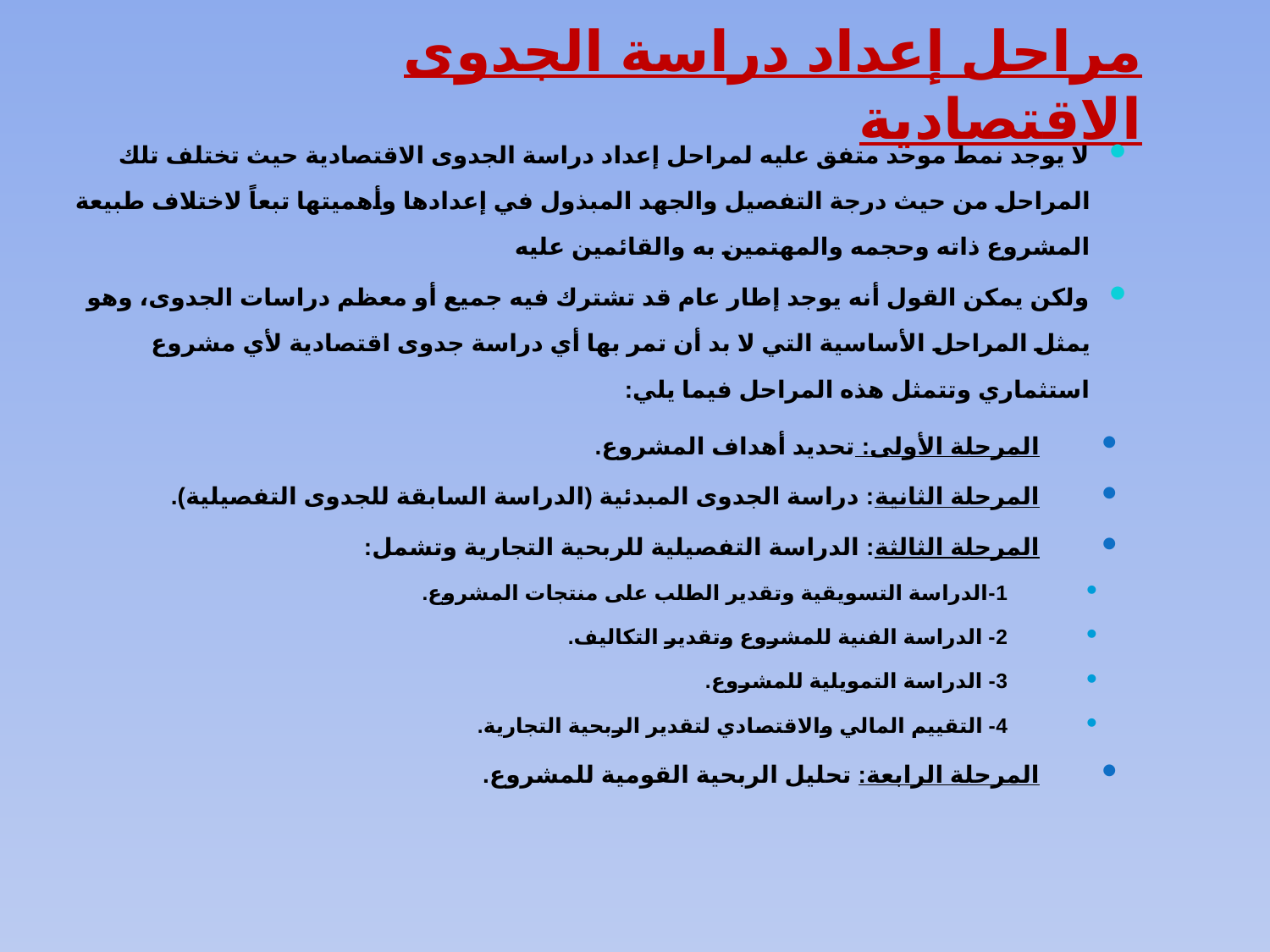

# مراحل إعداد دراسة الجدوى الاقتصادية
لا يوجد نمط موحد متفق عليه لمراحل إعداد دراسة الجدوى الاقتصادية حيث تختلف تلك المراحل من حيث درجة التفصيل والجهد المبذول في إعدادها وأهميتها تبعاً لاختلاف طبيعة المشروع ذاته وحجمه والمهتمين به والقائمين عليه
ولكن يمكن القول أنه يوجد إطار عام قد تشترك فيه جميع أو معظم دراسات الجدوى، وهو يمثل المراحل الأساسية التي لا بد أن تمر بها أي دراسة جدوى اقتصادية لأي مشروع استثماري وتتمثل هذه المراحل فيما يلي:
المرحلة الأولى: تحديد أهداف المشروع.
المرحلة الثانية: دراسة الجدوى المبدئية (الدراسة السابقة للجدوى التفصيلية).
المرحلة الثالثة: الدراسة التفصيلية للربحية التجارية وتشمل:
1-الدراسة التسويقية وتقدير الطلب على منتجات المشروع.
2- الدراسة الفنية للمشروع وتقدير التكاليف.
3- الدراسة التمويلية للمشروع.
4- التقييم المالي والاقتصادي لتقدير الربحية التجارية.
المرحلة الرابعة: تحليل الربحية القومية للمشروع.

الدكتور عيسى قداده
5